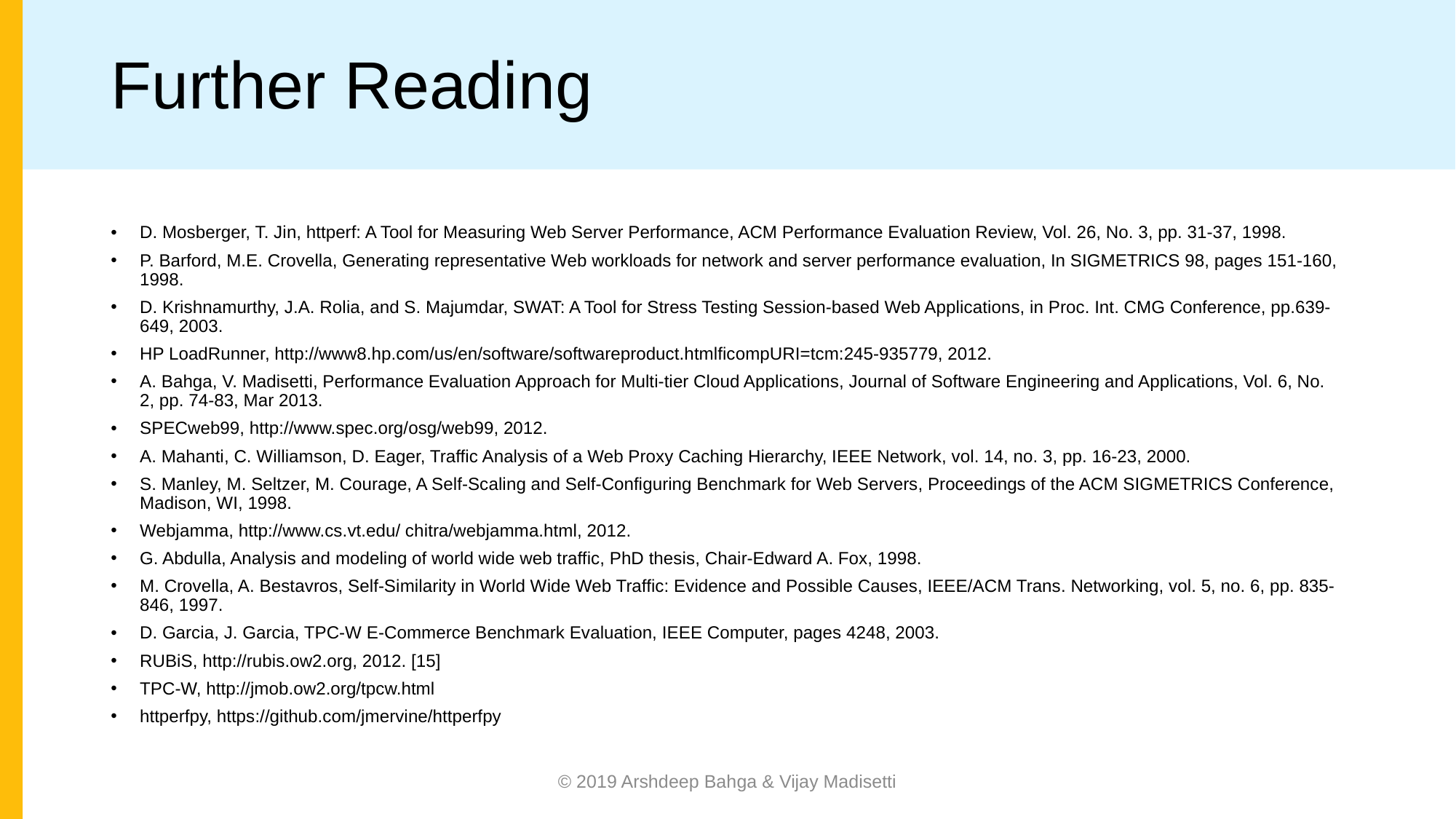

# Further Reading
D. Mosberger, T. Jin, httperf: A Tool for Measuring Web Server Performance, ACM Performance Evaluation Review, Vol. 26, No. 3, pp. 31-37, 1998.
P. Barford, M.E. Crovella, Generating representative Web workloads for network and server performance evaluation, In SIGMETRICS 98, pages 151-160, 1998.
D. Krishnamurthy, J.A. Rolia, and S. Majumdar, SWAT: A Tool for Stress Testing Session-based Web Applications, in Proc. Int. CMG Conference, pp.639-649, 2003.
HP LoadRunner, http://www8.hp.com/us/en/software/softwareproduct.htmlficompURI=tcm:245-935779, 2012.
A. Bahga, V. Madisetti, Performance Evaluation Approach for Multi-tier Cloud Applications, Journal of Software Engineering and Applications, Vol. 6, No. 2, pp. 74-83, Mar 2013.
SPECweb99, http://www.spec.org/osg/web99, 2012.
A. Mahanti, C. Williamson, D. Eager, Traffic Analysis of a Web Proxy Caching Hierarchy, IEEE Network, vol. 14, no. 3, pp. 16-23, 2000.
S. Manley, M. Seltzer, M. Courage, A Self-Scaling and Self-Configuring Benchmark for Web Servers, Proceedings of the ACM SIGMETRICS Conference, Madison, WI, 1998.
Webjamma, http://www.cs.vt.edu/ chitra/webjamma.html, 2012.
G. Abdulla, Analysis and modeling of world wide web traffic, PhD thesis, Chair-Edward A. Fox, 1998.
M. Crovella, A. Bestavros, Self-Similarity in World Wide Web Traffic: Evidence and Possible Causes, IEEE/ACM Trans. Networking, vol. 5, no. 6, pp. 835-846, 1997.
D. Garcia, J. Garcia, TPC-W E-Commerce Benchmark Evaluation, IEEE Computer, pages 4248, 2003.
RUBiS, http://rubis.ow2.org, 2012. [15]
TPC-W, http://jmob.ow2.org/tpcw.html
httperfpy, https://github.com/jmervine/httperfpy
© 2019 Arshdeep Bahga & Vijay Madisetti